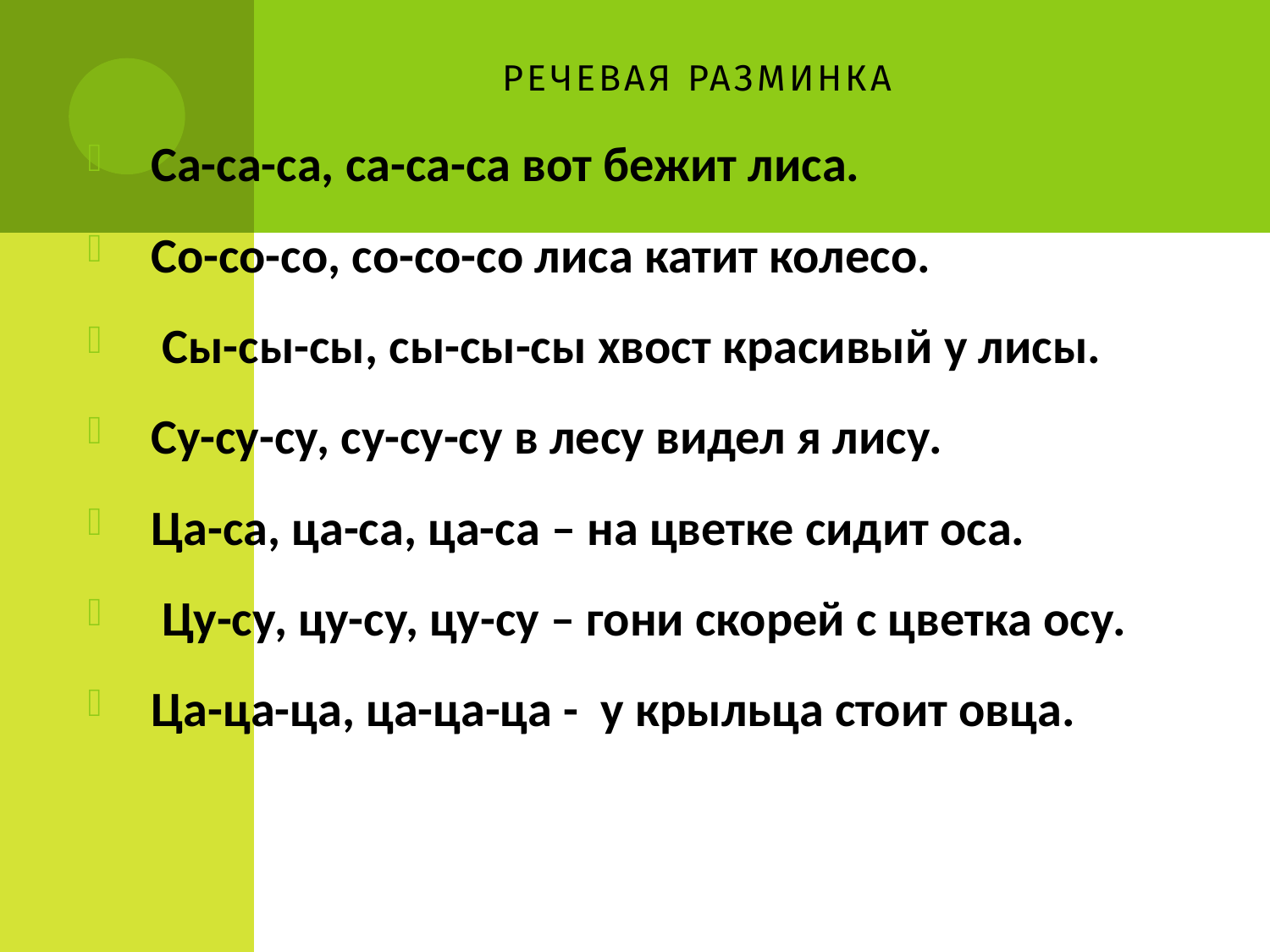

# Речевая разминка
Са-са-са, са-са-са вот бежит лиса.
Со-со-со, со-со-со лиса катит колесо.
 Сы-сы-сы, сы-сы-сы хвост красивый у лисы.
Су-су-су, су-су-су в лесу видел я лису.
Ца-са, ца-са, ца-са – на цветке сидит оса.
 Цу-су, цу-су, цу-су – гони скорей с цветка осу.
Ца-ца-ца, ца-ца-ца -  у крыльца стоит овца.